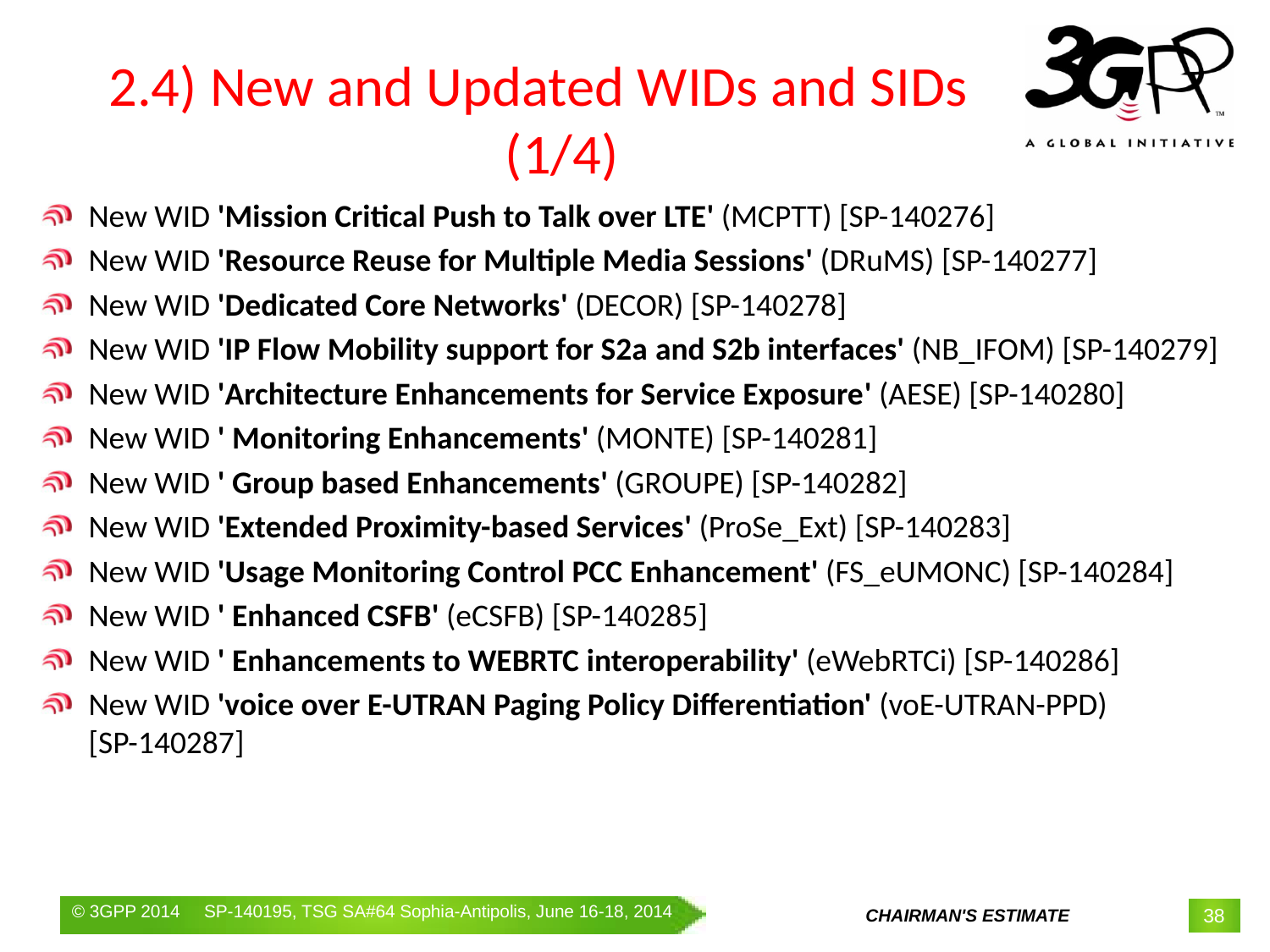

# 2.4) New and Updated WIDs and SIDs (1/4)
New WID 'Mission Critical Push to Talk over LTE' (MCPTT) [SP-140276]
New WID 'Resource Reuse for Multiple Media Sessions' (DRuMS) [SP-140277]
New WID 'Dedicated Core Networks' (DECOR) [SP-140278]
New WID 'IP Flow Mobility support for S2a and S2b interfaces' (NB_IFOM) [SP-140279]
New WID 'Architecture Enhancements for Service Exposure' (AESE) [SP-140280]
New WID ' Monitoring Enhancements' (MONTE) [SP-140281]
New WID ' Group based Enhancements' (GROUPE) [SP-140282]
New WID 'Extended Proximity-based Services' (ProSe_Ext) [SP-140283]
New WID 'Usage Monitoring Control PCC Enhancement' (FS_eUMONC) [SP-140284]
New WID ' Enhanced CSFB' (eCSFB) [SP-140285]
New WID ' Enhancements to WEBRTC interoperability' (eWebRTCi) [SP-140286]
New WID 'voice over E-UTRAN Paging Policy Differentiation' (voE-UTRAN-PPD)
[SP-140287]

CHAIRMAN'S ESTIMATE